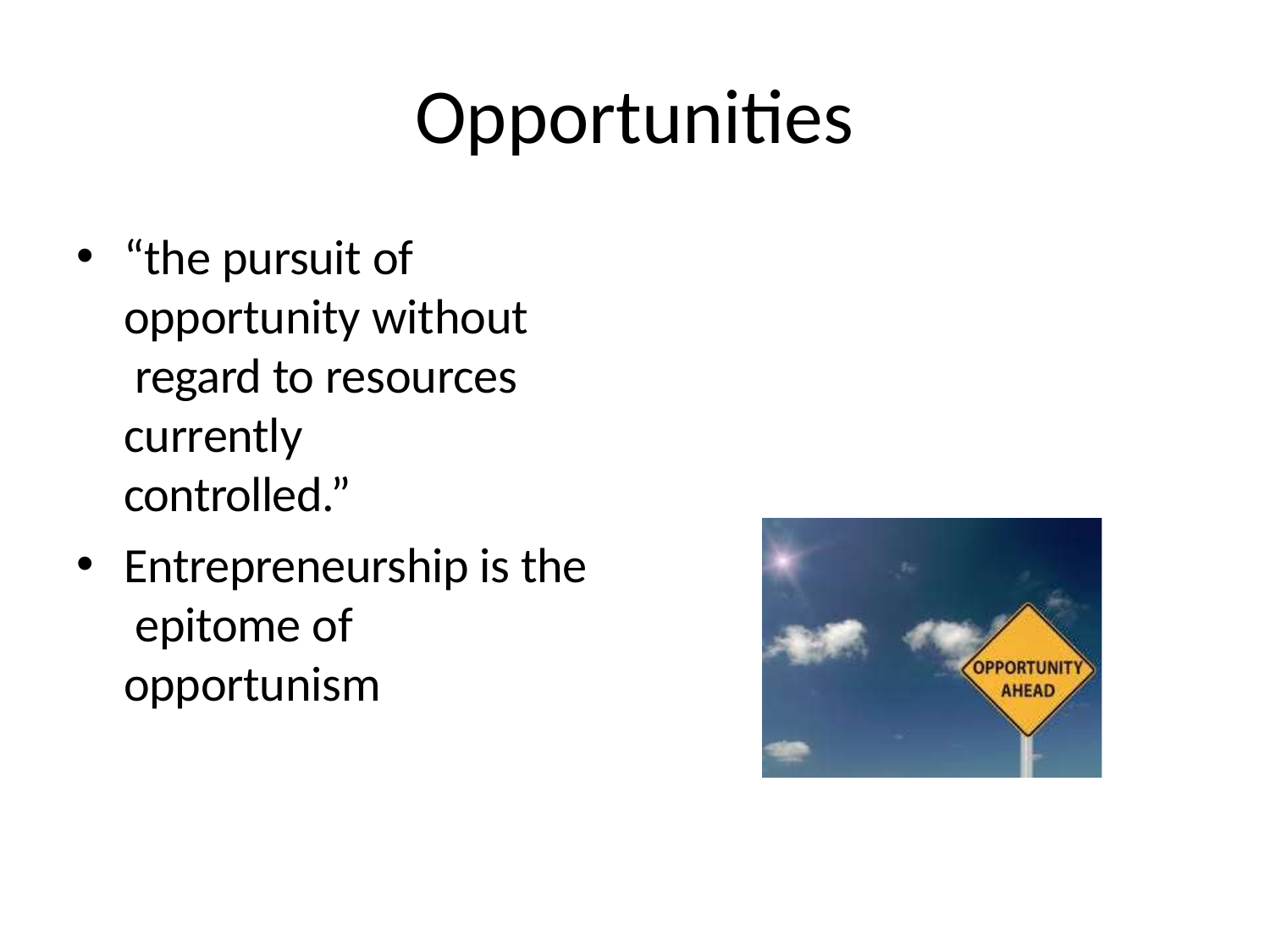

# Opportunities
“the pursuit of  opportunity without  regard to resources
currently controlled.”
Entrepreneurship is the  epitome of  opportunism